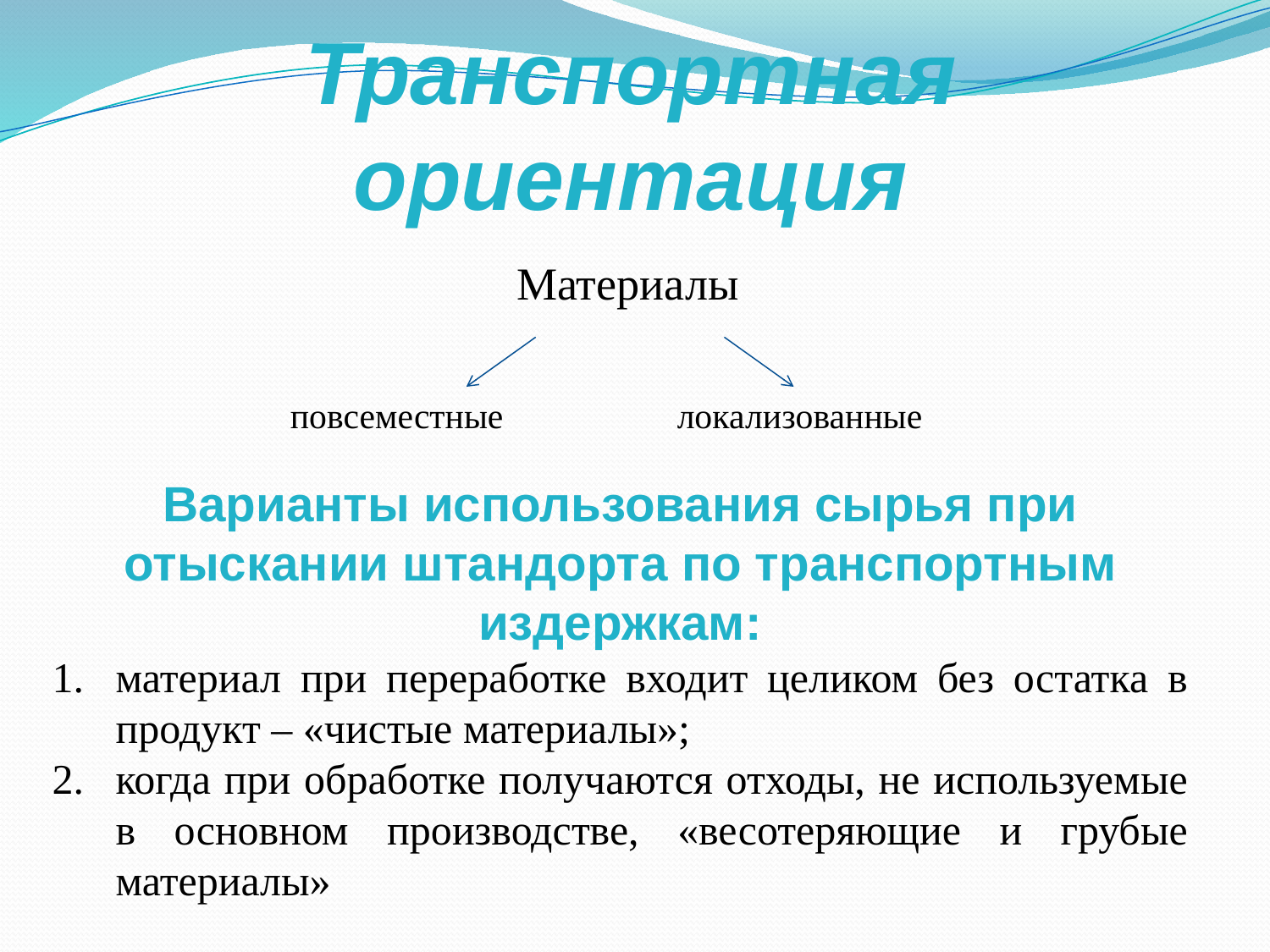

# Транспортная ориентация
Материалы
повсеместные
локализованные
Варианты использования сырья при отыскании штандорта по транспортным издержкам:
материал при переработке входит целиком без остатка в продукт – «чистые материалы»;
когда при обработке получаются отходы, не используемые в основном производстве, «весотеряющие и грубые материалы»